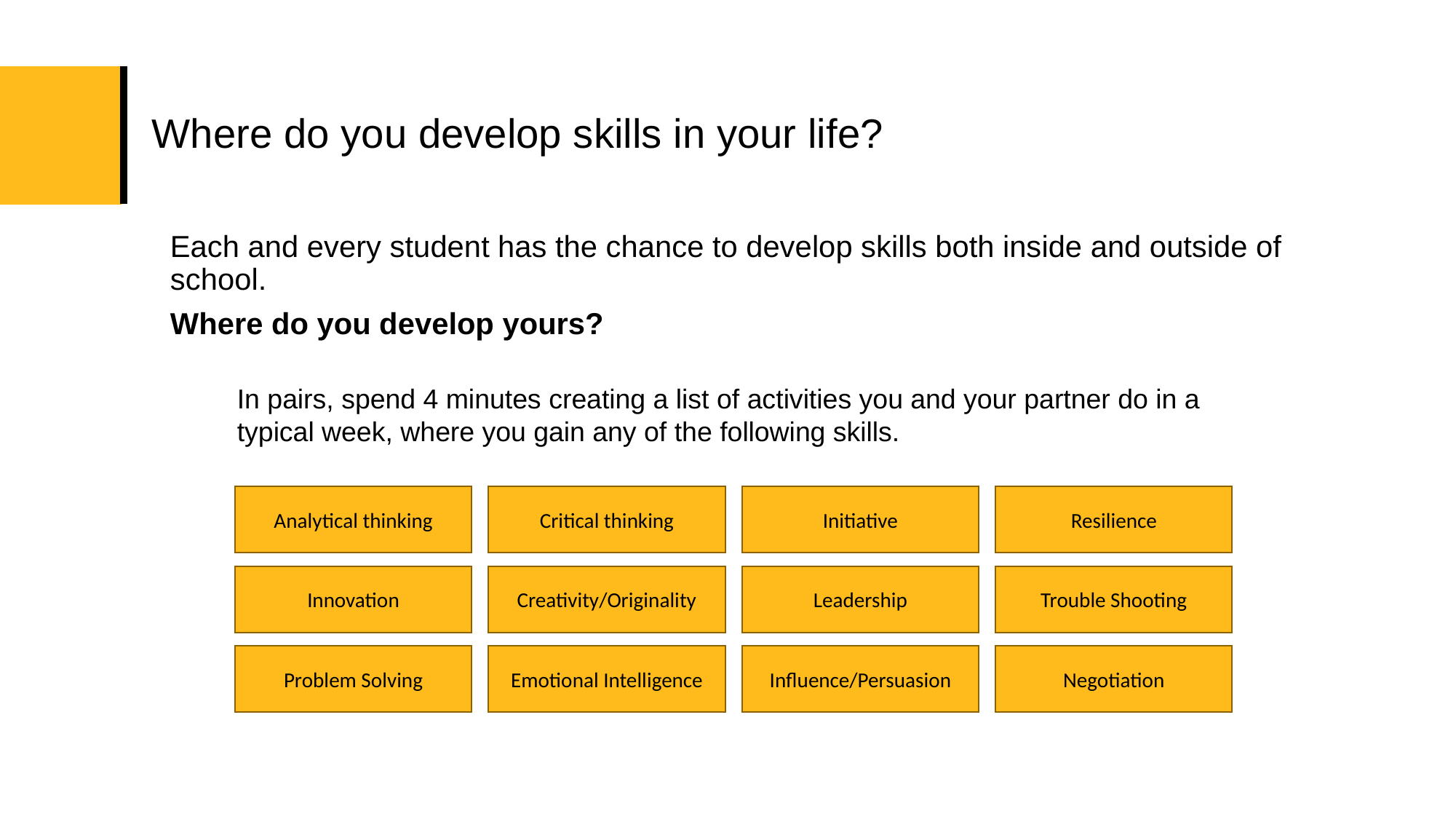

# Where do you develop skills in your life?
Each and every student has the chance to develop skills both inside and outside of school.
Where do you develop yours?
In pairs, spend 4 minutes creating a list of activities you and your partner do in a typical week, where you gain any of the following skills.
Analytical thinking
Critical thinking
Initiative
Resilience
Innovation
Creativity/Originality
Leadership
Trouble Shooting
Problem Solving
Emotional Intelligence
Influence/Persuasion
Negotiation